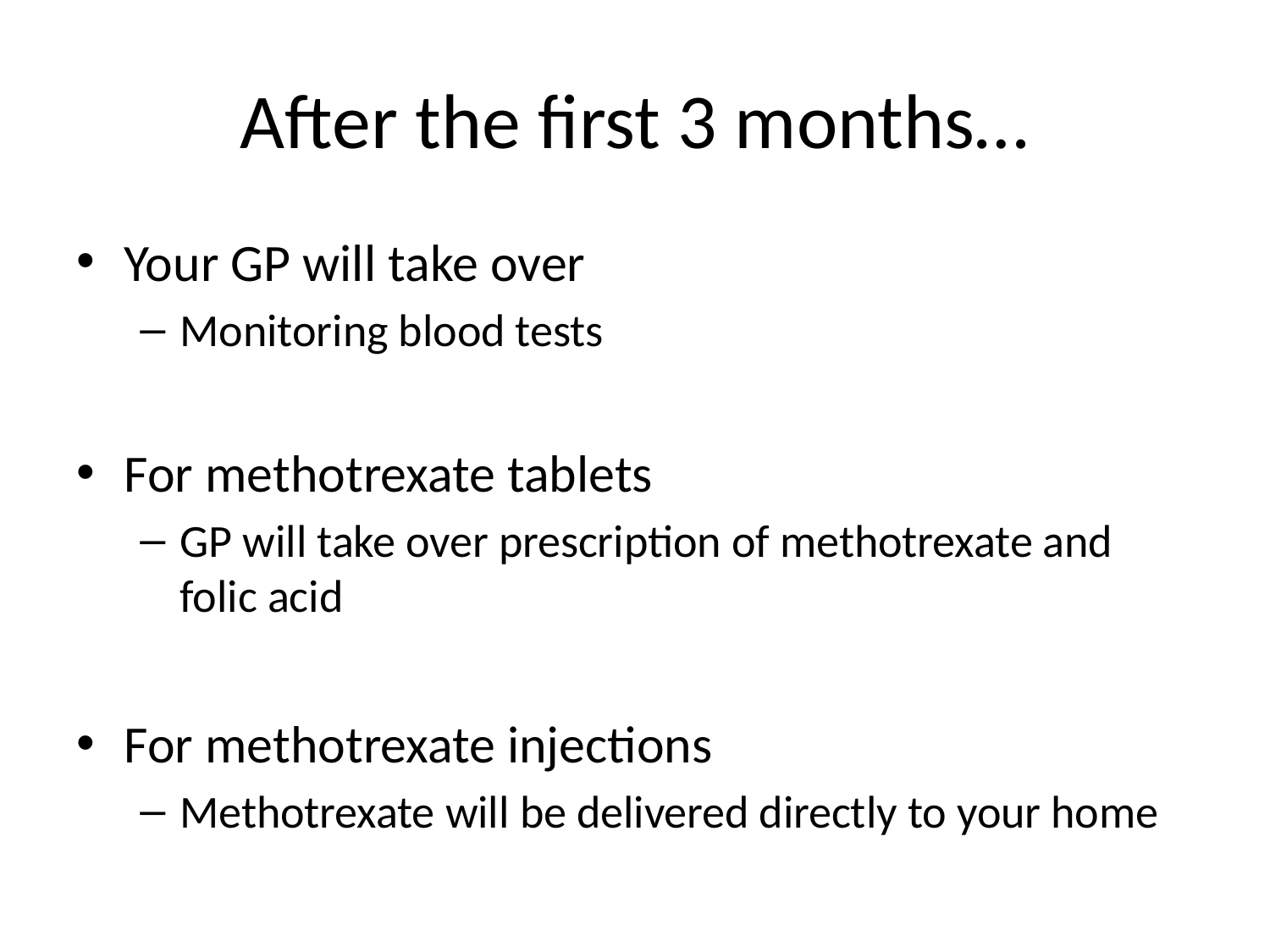

# After the first 3 months…
Your GP will take over
Monitoring blood tests

For methotrexate tablets
GP will take over prescription of methotrexate and folic acid

For methotrexate injections
Methotrexate will be delivered directly to your home